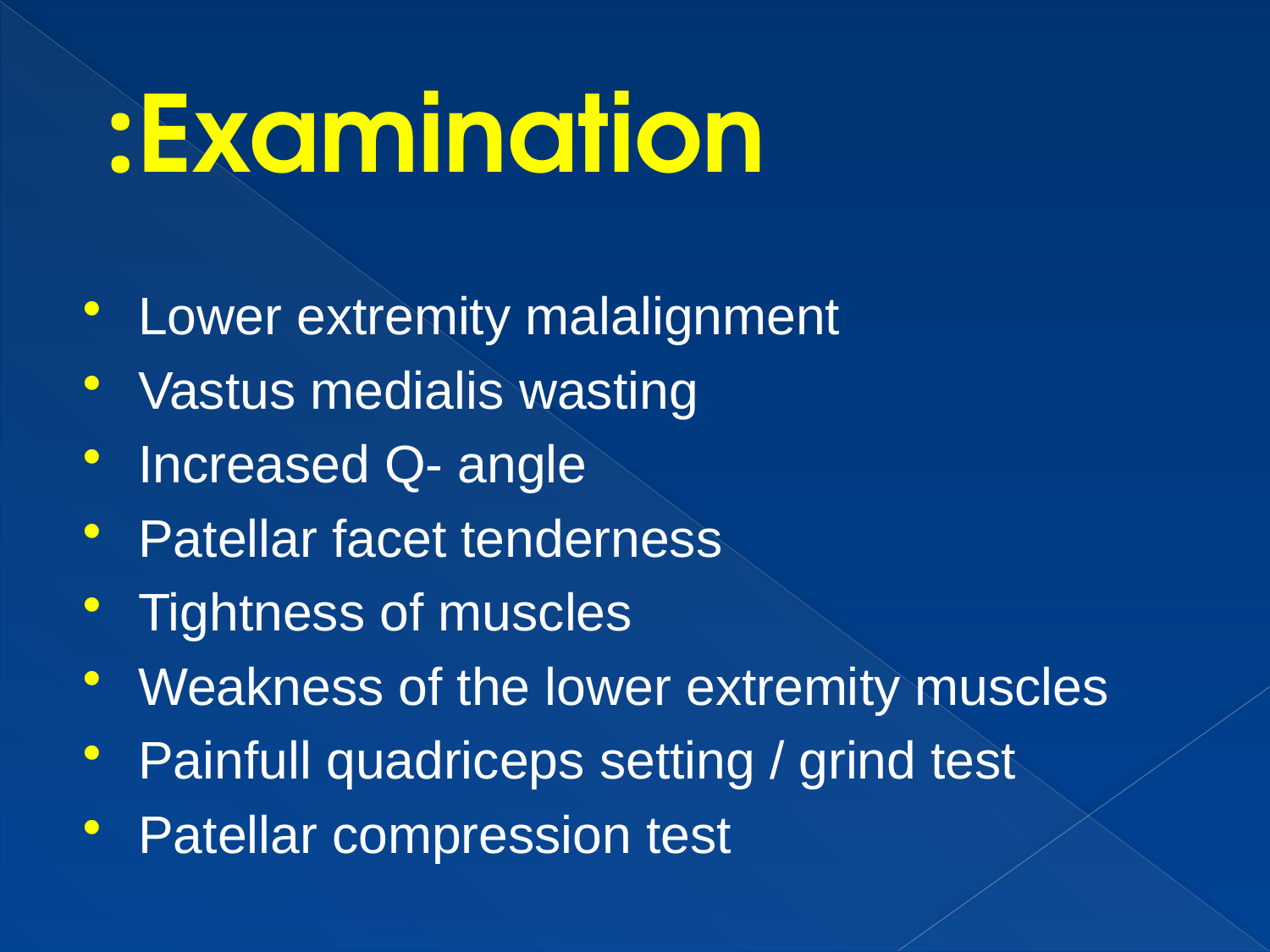

# Examination:
Lower extremity malalignment
Vastus medialis wasting
Increased Q- angle
Patellar facet tenderness
Tightness of muscles
Weakness of the lower extremity muscles
Painfull quadriceps setting / grind test
Patellar compression test